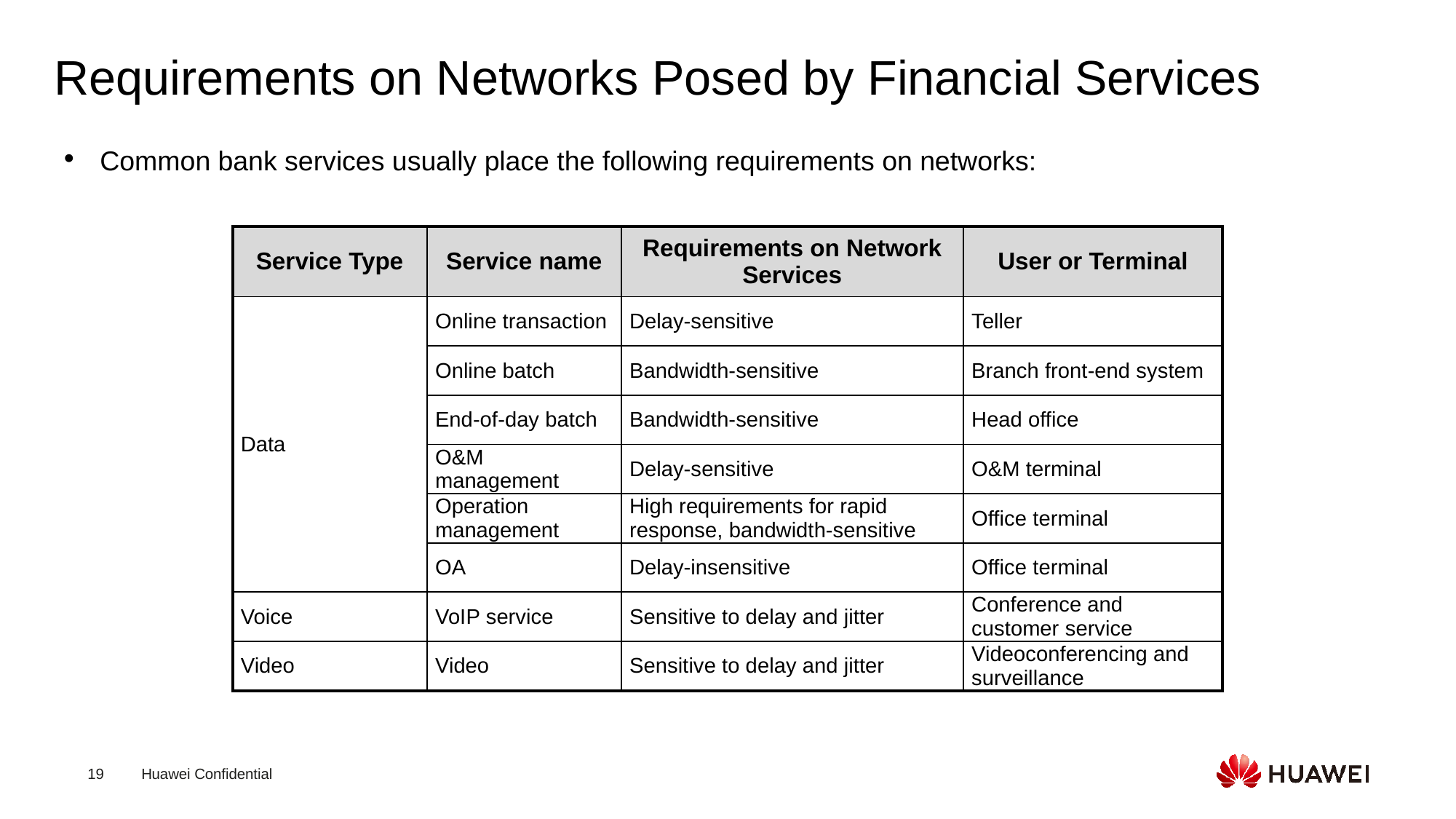

# Requirements on Networks Posed by Financial Services
Common bank services usually place the following requirements on networks:

| Service Type | Service name | Requirements on Network Services | User or Terminal |
| --- | --- | --- | --- |
| Data | Online transaction | Delay-sensitive | Teller |
|  | Online batch | Bandwidth-sensitive | Branch front-end system |
|  | End-of-day batch | Bandwidth-sensitive | Head office |
|  | O&M management | Delay-sensitive | O&M terminal |
|  | Operation management | High requirements for rapid response, bandwidth-sensitive | Office terminal |
|  | OA | Delay-insensitive | Office terminal |
| Voice | VoIP service | Sensitive to delay and jitter | Conference and customer service |
| Video | Video | Sensitive to delay and jitter | Videoconferencing and surveillance |